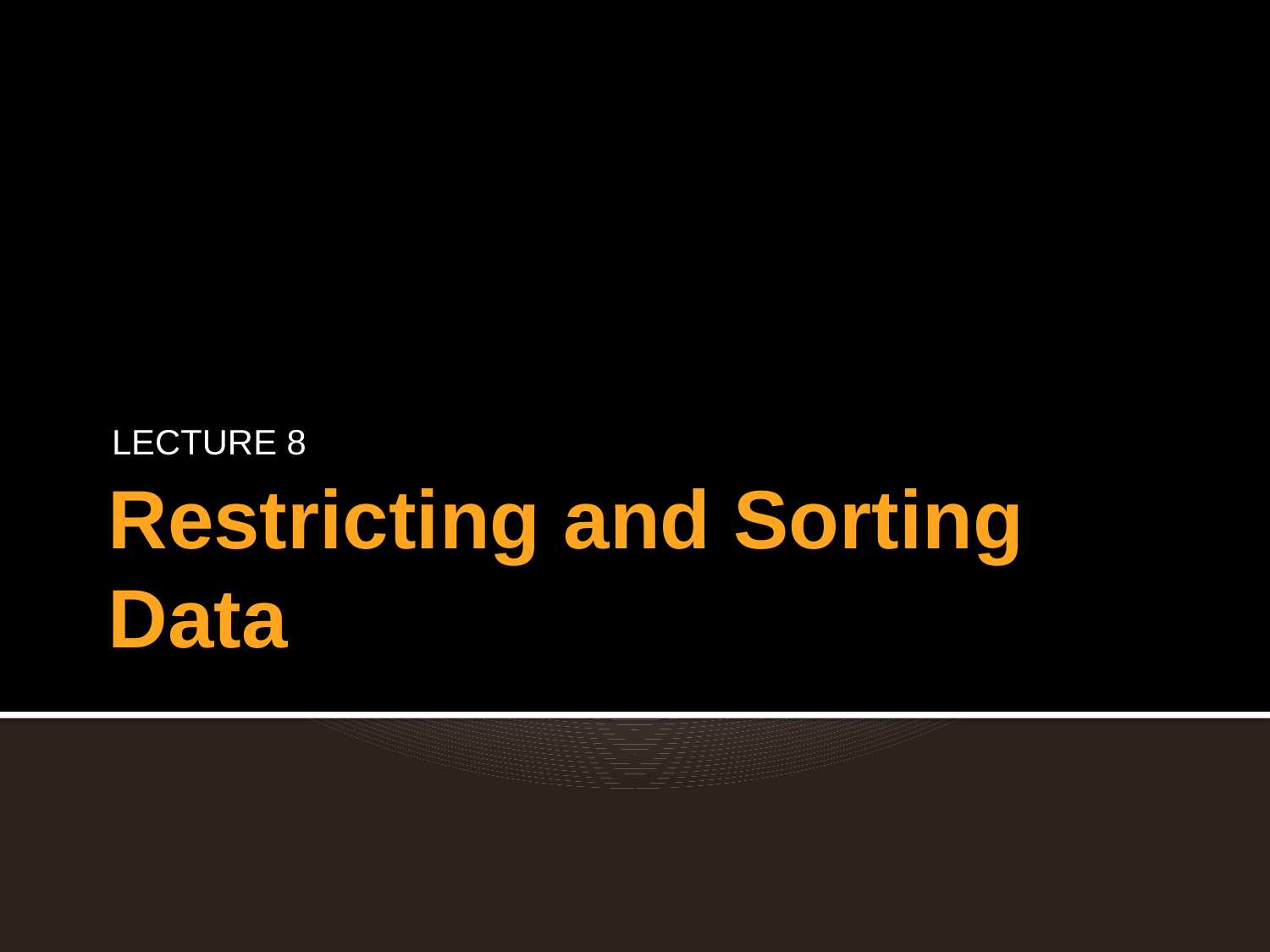

LECTURE 8
# Restricting and Sorting Data